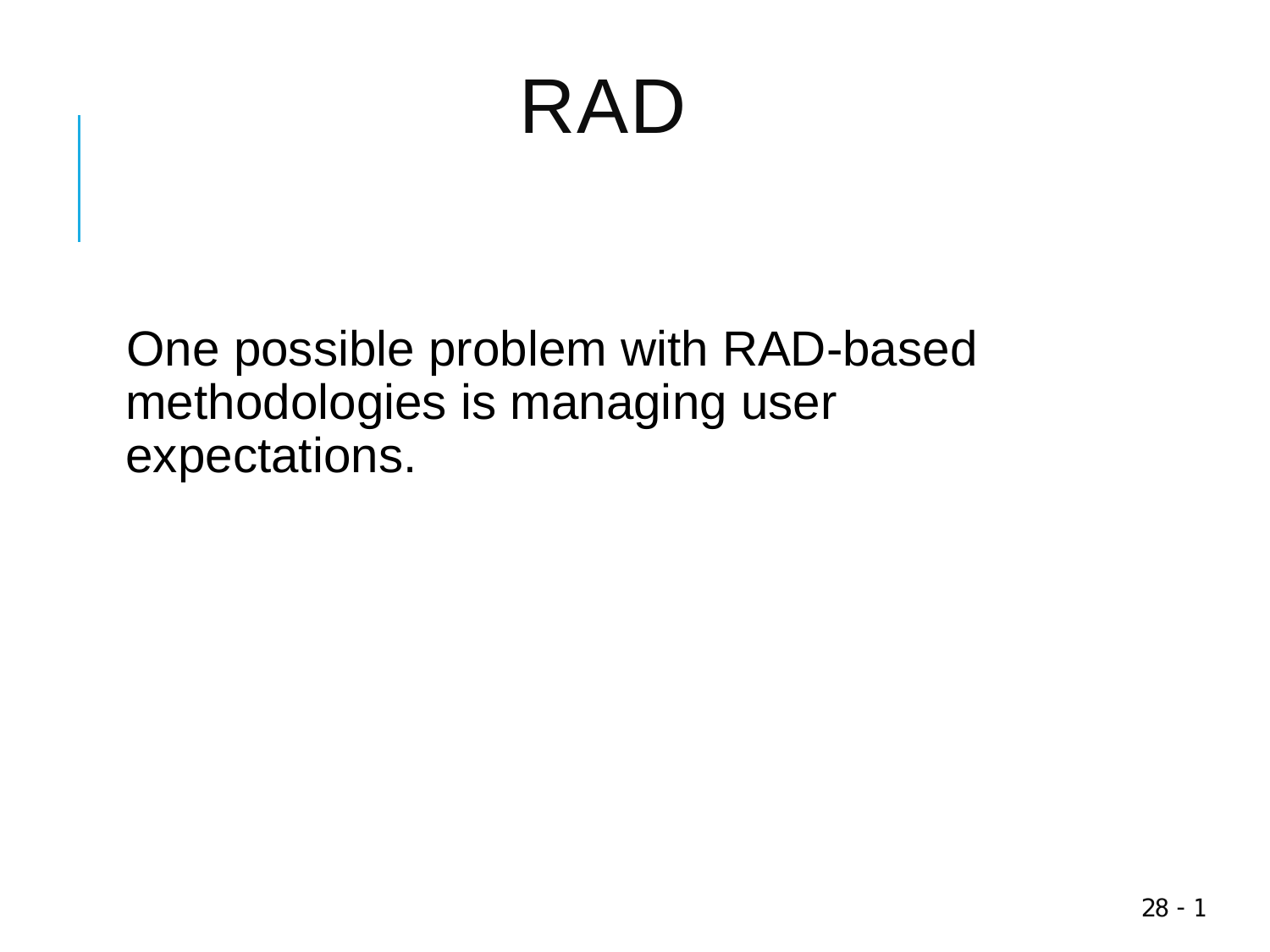

# RAD
One possible problem with RAD-based methodologies is managing user expectations.
1 - 28